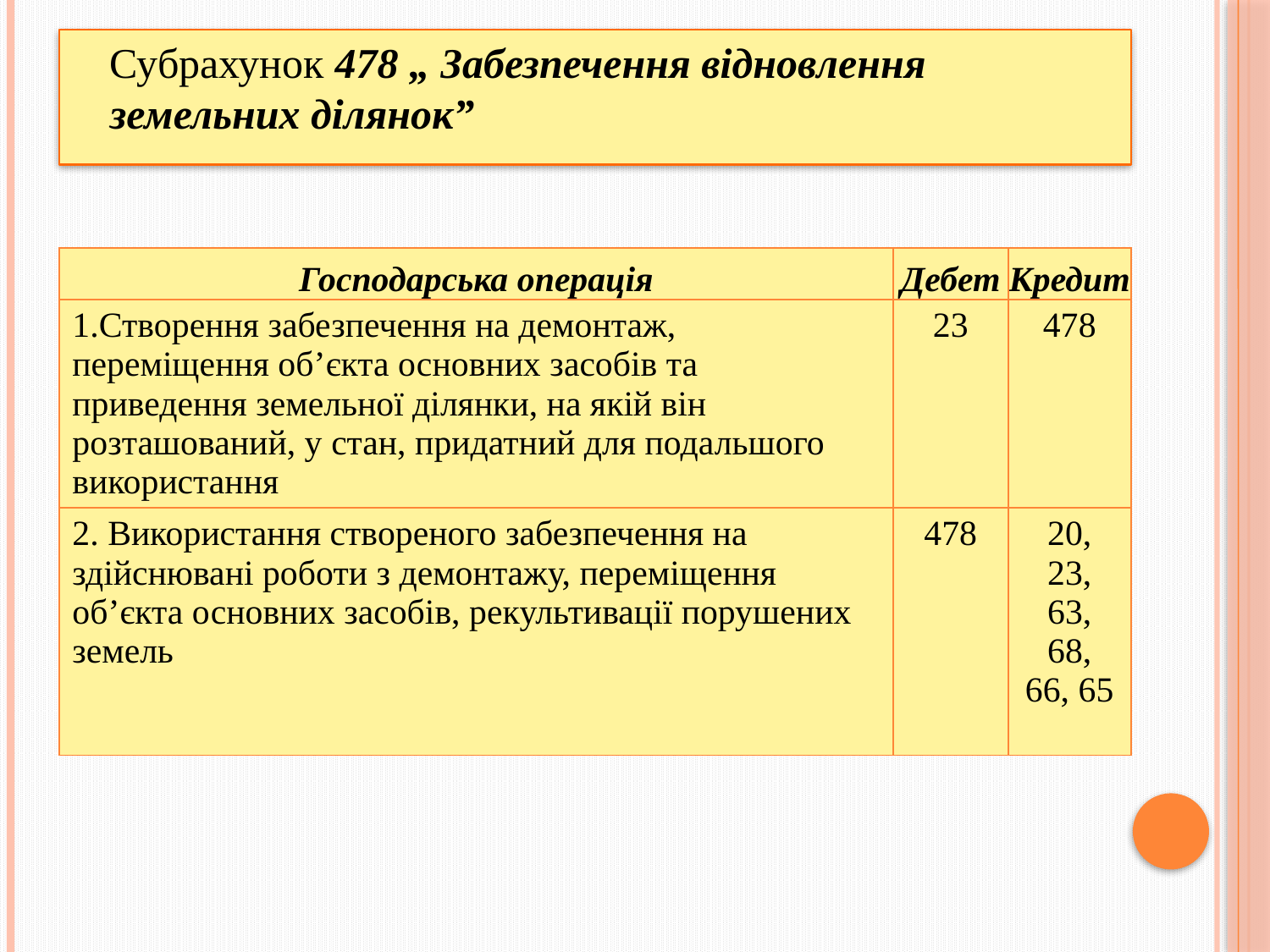

Субрахунок 478 „ Забезпечення відновлення земельних ділянок”

| Господарська операція | Дебет | Кредит |
| --- | --- | --- |
| 1.Створення забезпечення на демонтаж, переміщення об’єкта основних засобів та приведення земельної ділянки, на якій він розташований, у стан, придатний для подальшого використання | 23 | 478 |
| 2. Використання створеного забезпечення на здійснювані роботи з демонтажу, переміщення об’єкта основних засобів, рекультивації порушених земель | 478 | 20, 23, 63, 68, 66, 65 |